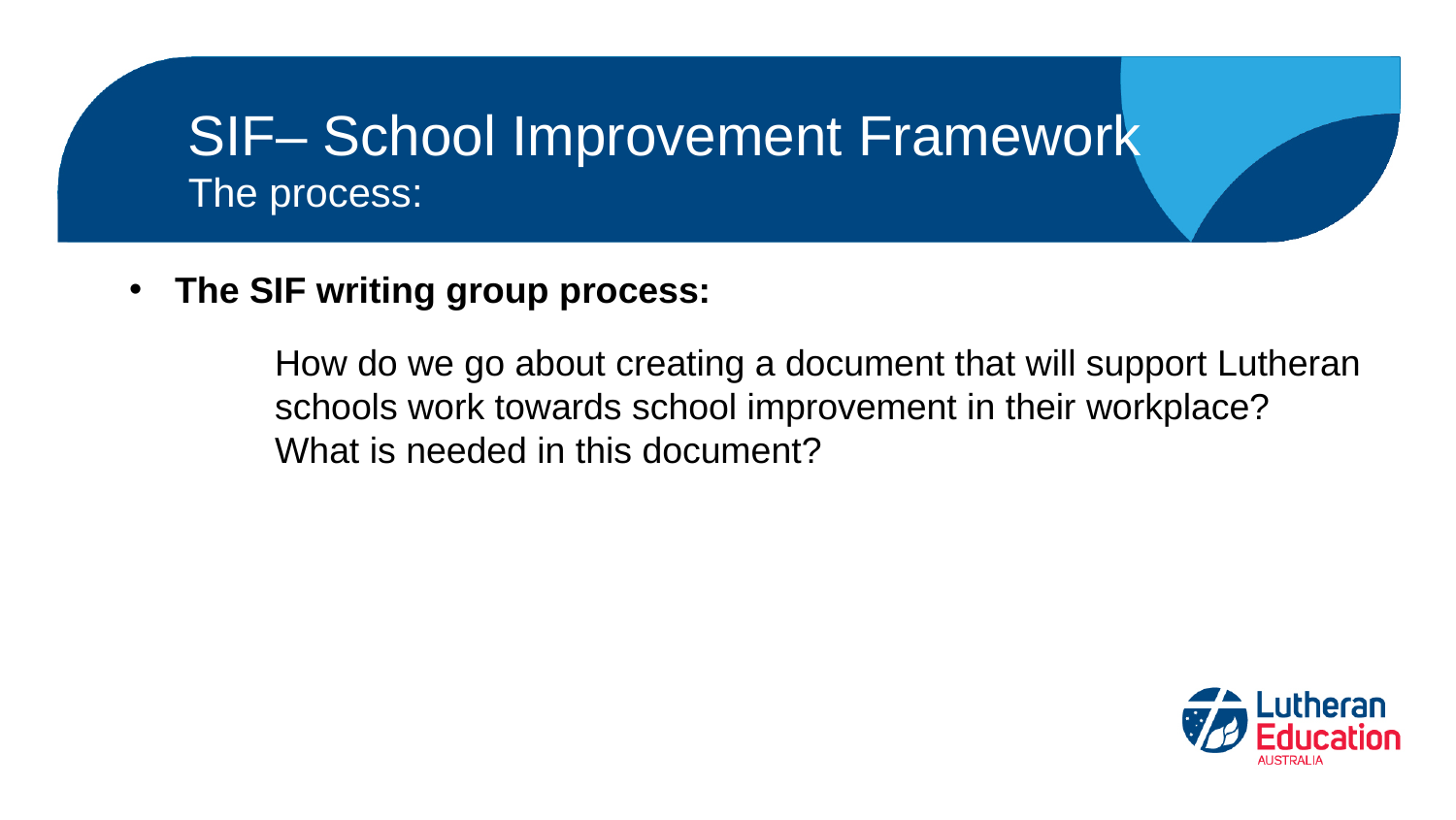

# SIF– School Improvement Framework
The process:
The SIF writing group process:
	How do we go about creating a document that will support Lutheran
	schools work towards school improvement in their workplace?
	What is needed in this document?